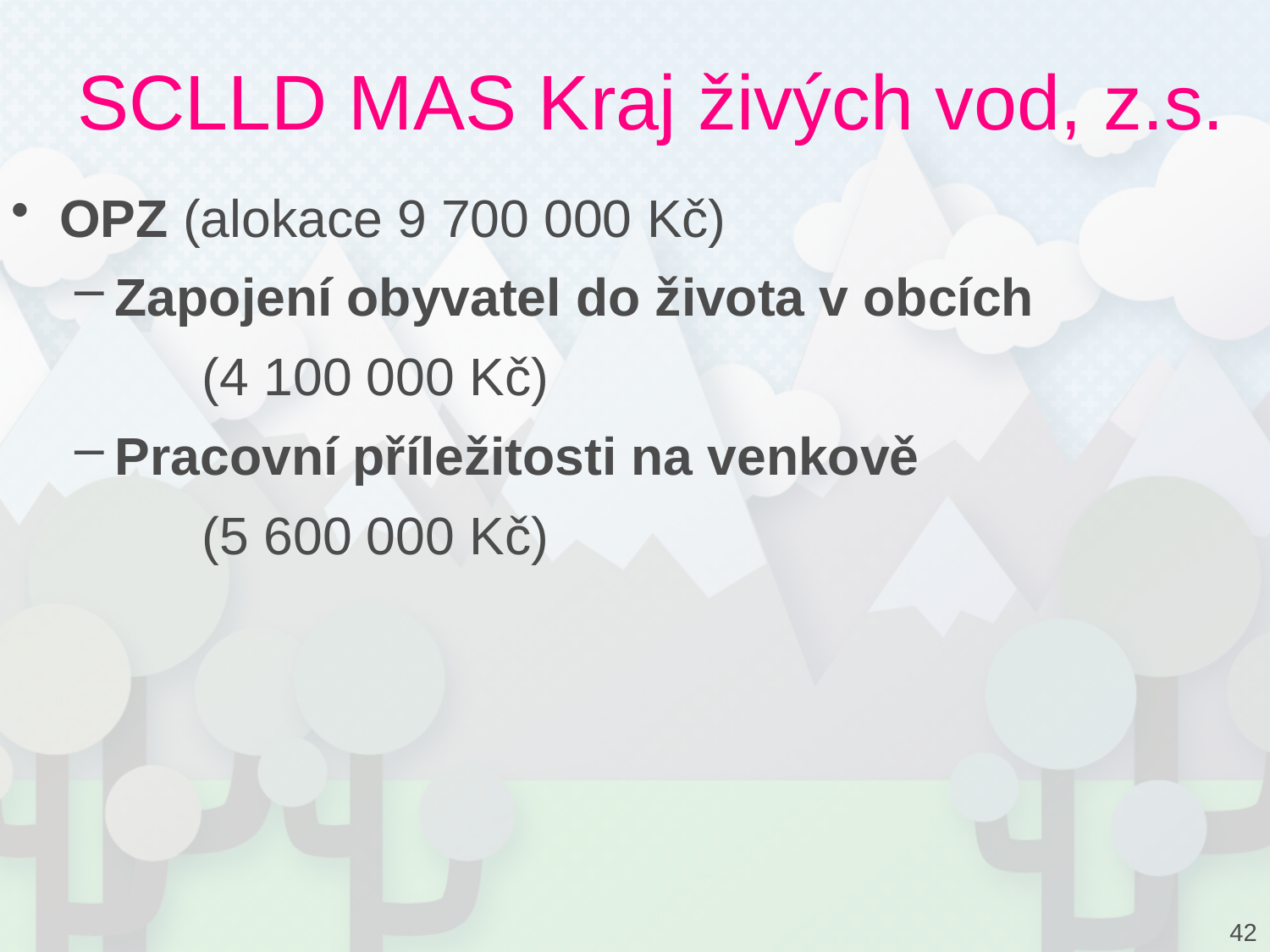

# SCLLD MAS Kraj živých vod, z.s.

OPZ (alokace 9 700 000 Kč)
Zapojení obyvatel do života v obcích
	(4 100 000 Kč)
Pracovní příležitosti na venkově
	(5 600 000 Kč)

42